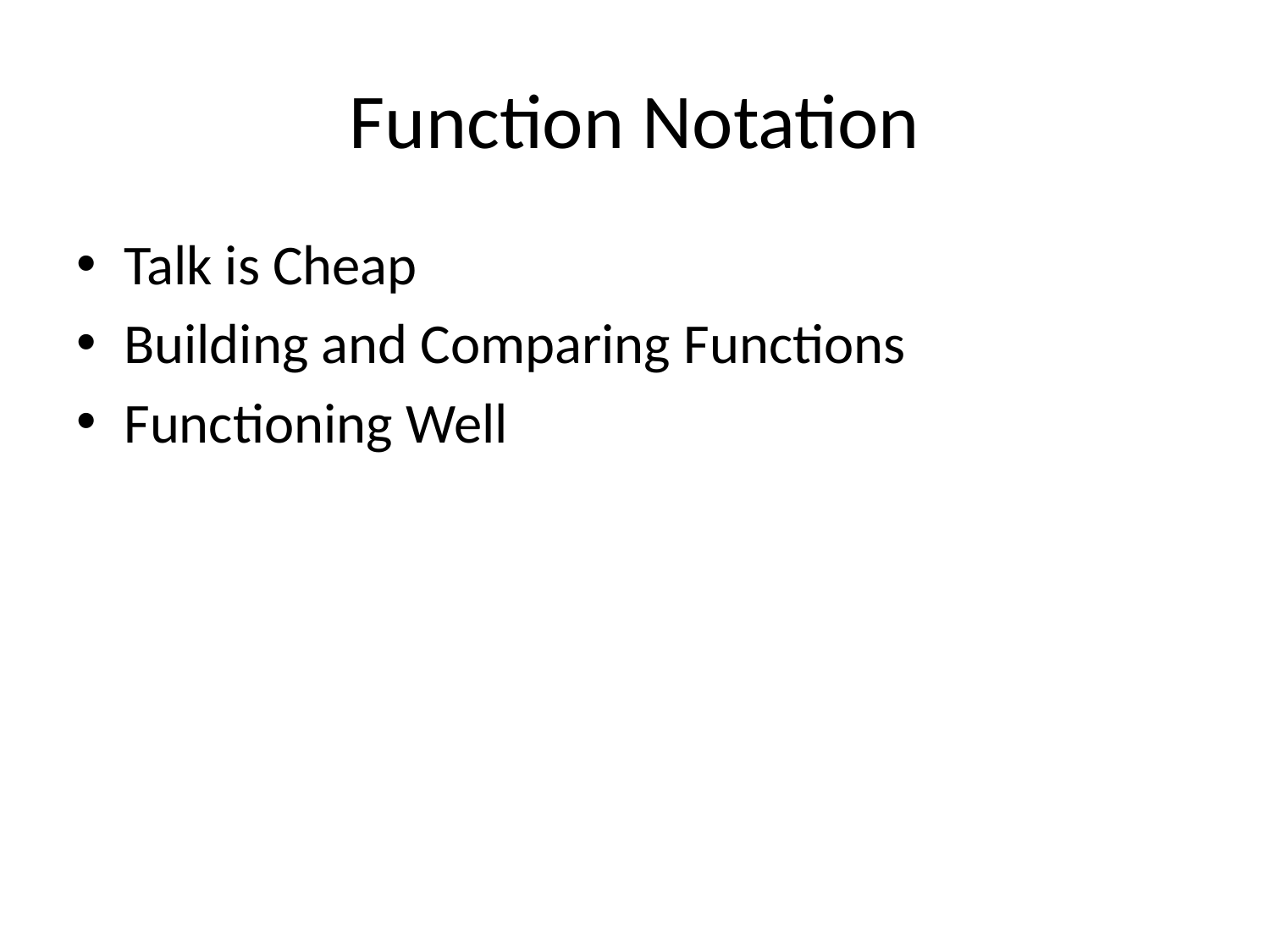

# Function Notation
Talk is Cheap
Building and Comparing Functions
Functioning Well